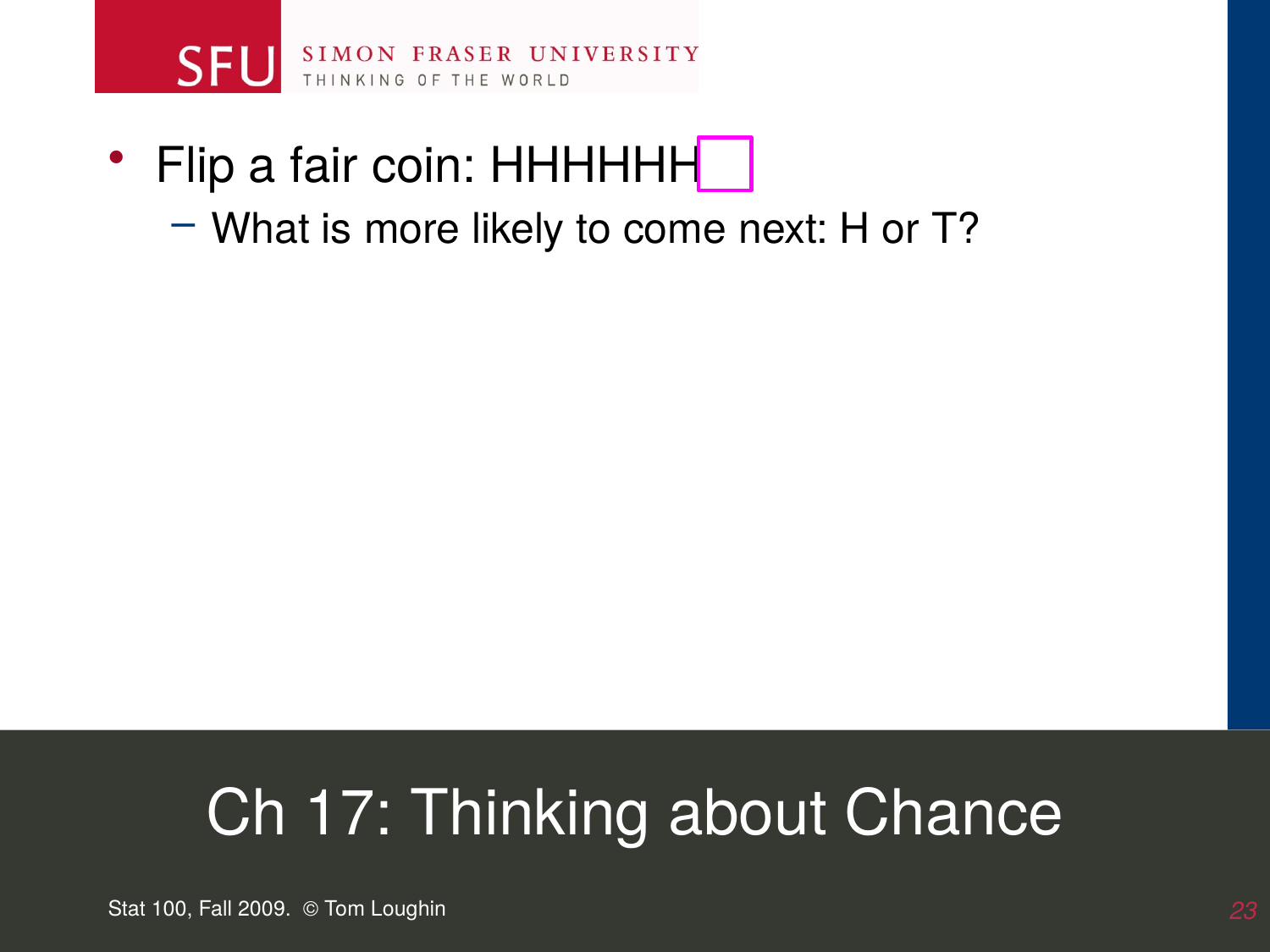

Flip a fair coin: HHHHHH
What is more likely to come next: H or T?

# Ch 17: Thinking about Chance
Stat 100, Fall 2009.  © Tom Loughin
23